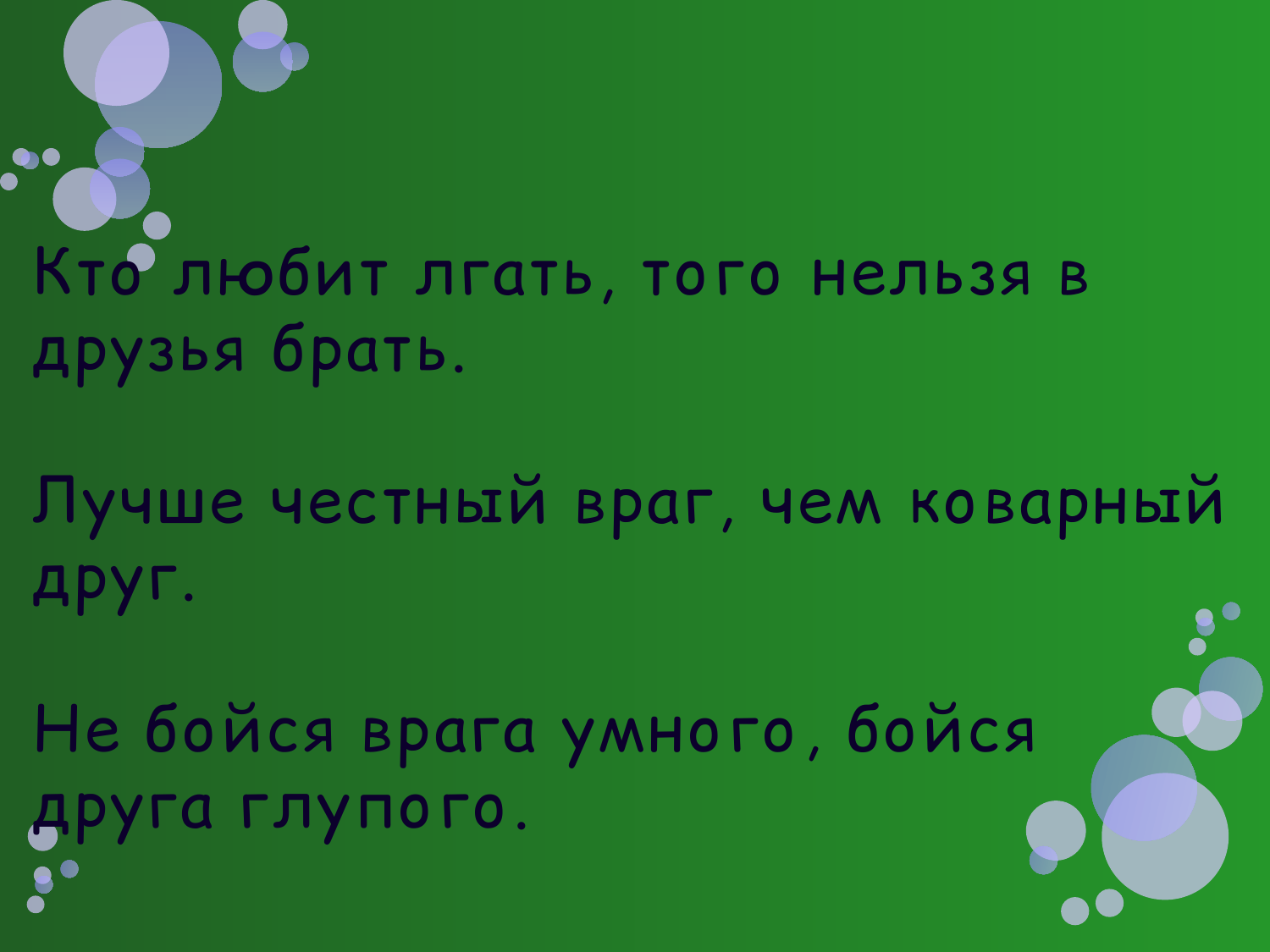

# Кто любит лгать, того нельзя в друзья брать. Лучше честный враг, чем коварный друг. Не бойся врага умного, бойся друга глупого.